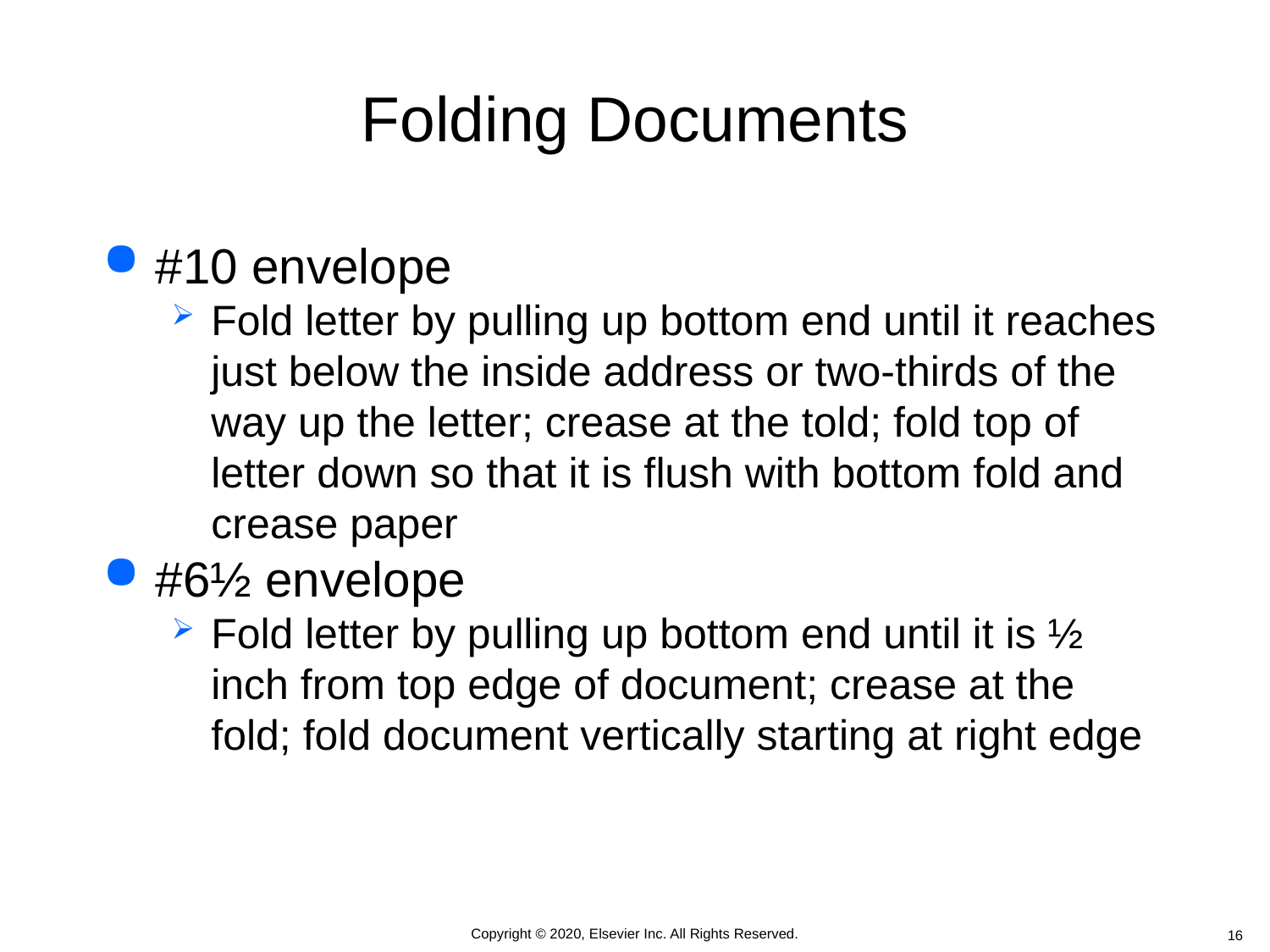

# Folding Documents
#10 envelope
Fold letter by pulling up bottom end until it reaches just below the inside address or two-thirds of the way up the letter; crease at the told; fold top of letter down so that it is flush with bottom fold and crease paper
#6½ envelope
Fold letter by pulling up bottom end until it is ½ inch from top edge of document; crease at the fold; fold document vertically starting at right edge
 16